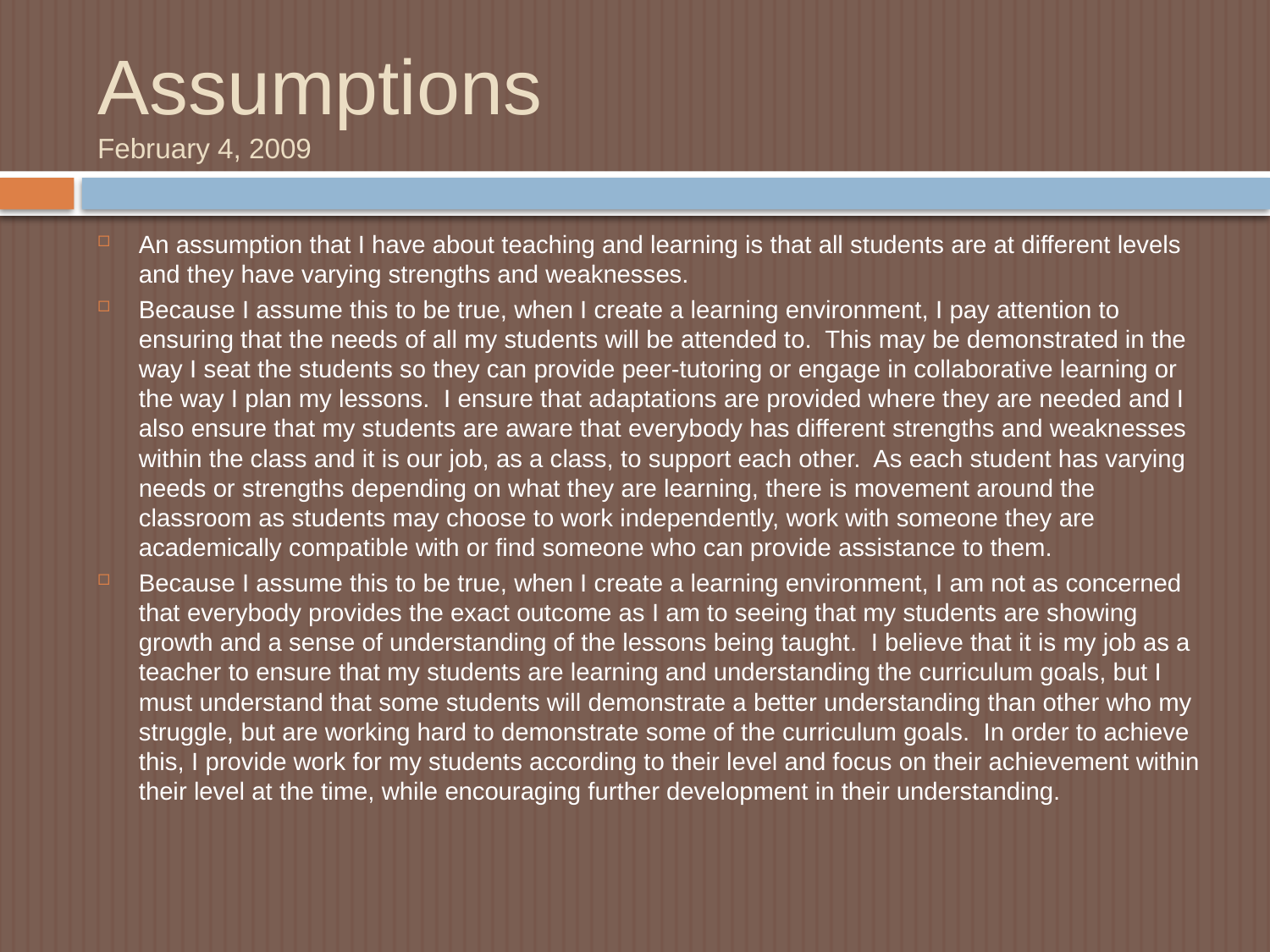

# Assumptions					February 4, 2009
An assumption that I have about teaching and learning is that all students are at different levels and they have varying strengths and weaknesses.
Because I assume this to be true, when I create a learning environment, I pay attention to ensuring that the needs of all my students will be attended to.  This may be demonstrated in the way I seat the students so they can provide peer-tutoring or engage in collaborative learning or the way I plan my lessons.  I ensure that adaptations are provided where they are needed and I also ensure that my students are aware that everybody has different strengths and weaknesses within the class and it is our job, as a class, to support each other.  As each student has varying needs or strengths depending on what they are learning, there is movement around the classroom as students may choose to work independently, work with someone they are academically compatible with or find someone who can provide assistance to them.
Because I assume this to be true, when I create a learning environment, I am not as concerned that everybody provides the exact outcome as I am to seeing that my students are showing growth and a sense of understanding of the lessons being taught.  I believe that it is my job as a teacher to ensure that my students are learning and understanding the curriculum goals, but I must understand that some students will demonstrate a better understanding than other who my struggle, but are working hard to demonstrate some of the curriculum goals.  In order to achieve this, I provide work for my students according to their level and focus on their achievement within their level at the time, while encouraging further development in their understanding.